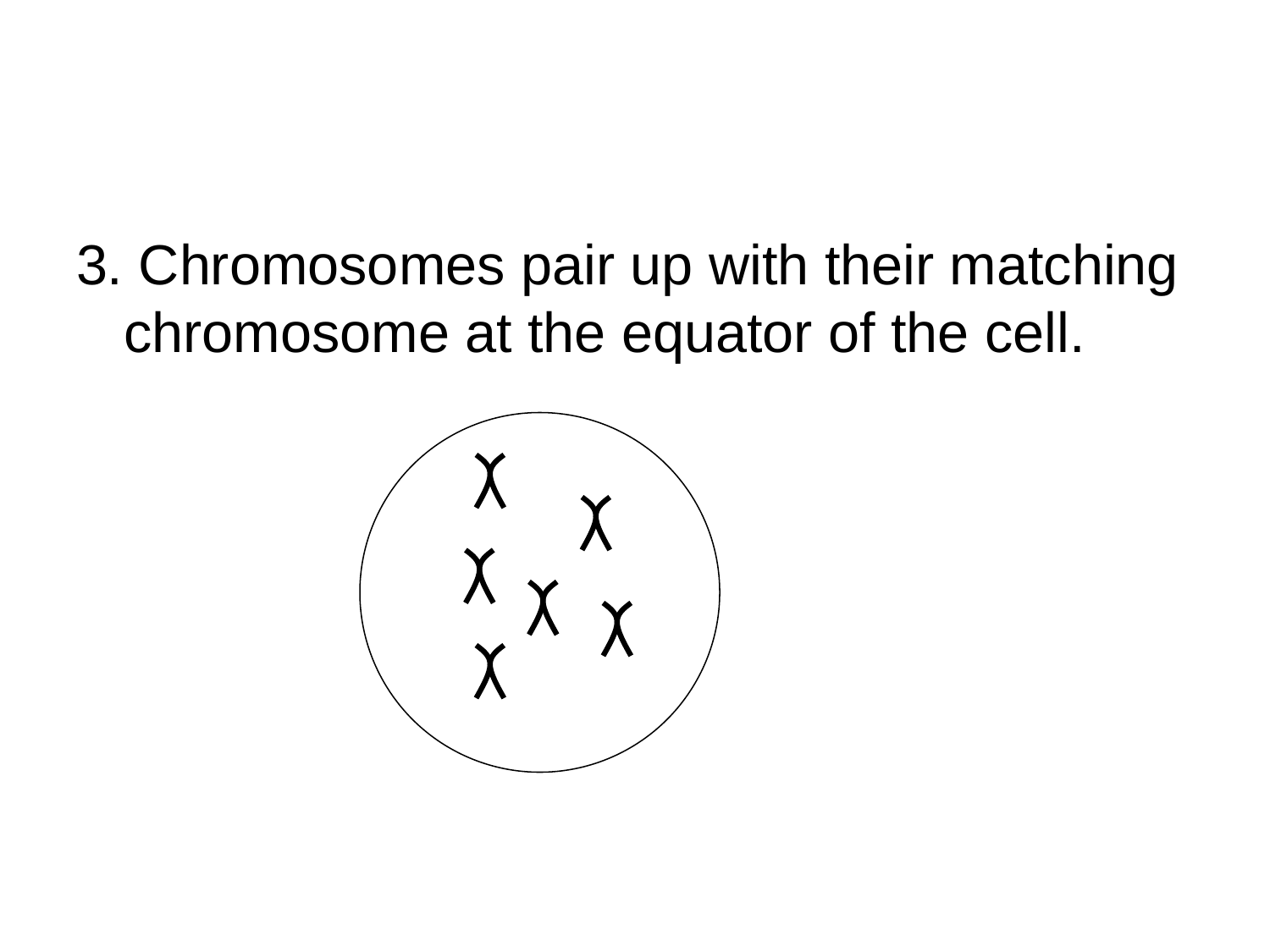

#
3. Chromosomes pair up with their matching chromosome at the equator of the cell.